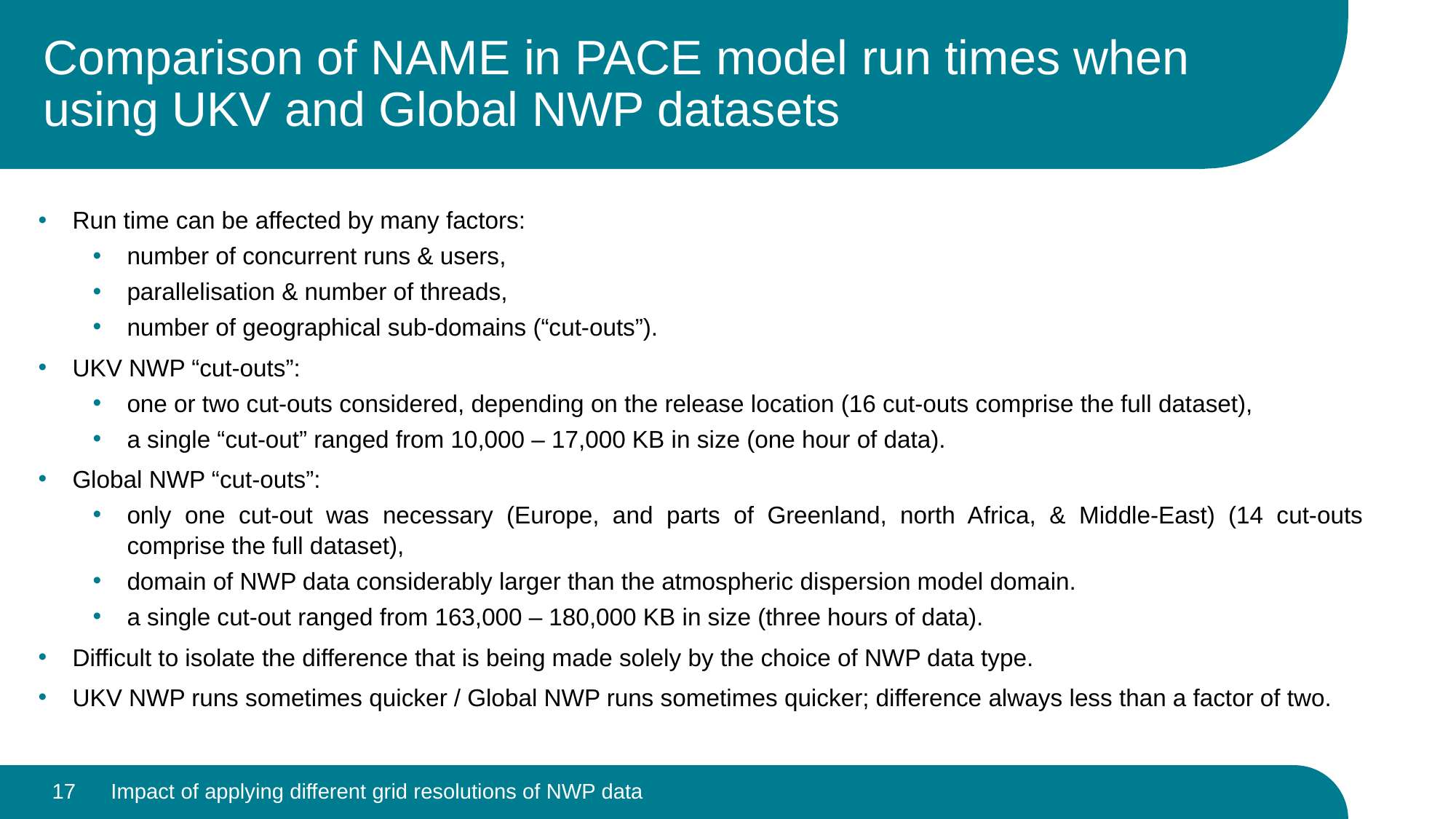

# Comparison of NAME in PACE model run times when using UKV and Global NWP datasets
Run time can be affected by many factors:
number of concurrent runs & users,
parallelisation & number of threads,
number of geographical sub-domains (“cut-outs”).
UKV NWP “cut-outs”:
one or two cut-outs considered, depending on the release location (16 cut-outs comprise the full dataset),
a single “cut-out” ranged from 10,000 – 17,000 KB in size (one hour of data).
Global NWP “cut-outs”:
only one cut-out was necessary (Europe, and parts of Greenland, north Africa, & Middle-East) (14 cut-outs comprise the full dataset),
domain of NWP data considerably larger than the atmospheric dispersion model domain.
a single cut-out ranged from 163,000 – 180,000 KB in size (three hours of data).
Difficult to isolate the difference that is being made solely by the choice of NWP data type.
UKV NWP runs sometimes quicker / Global NWP runs sometimes quicker; difference always less than a factor of two.
17
Impact of applying different grid resolutions of NWP data